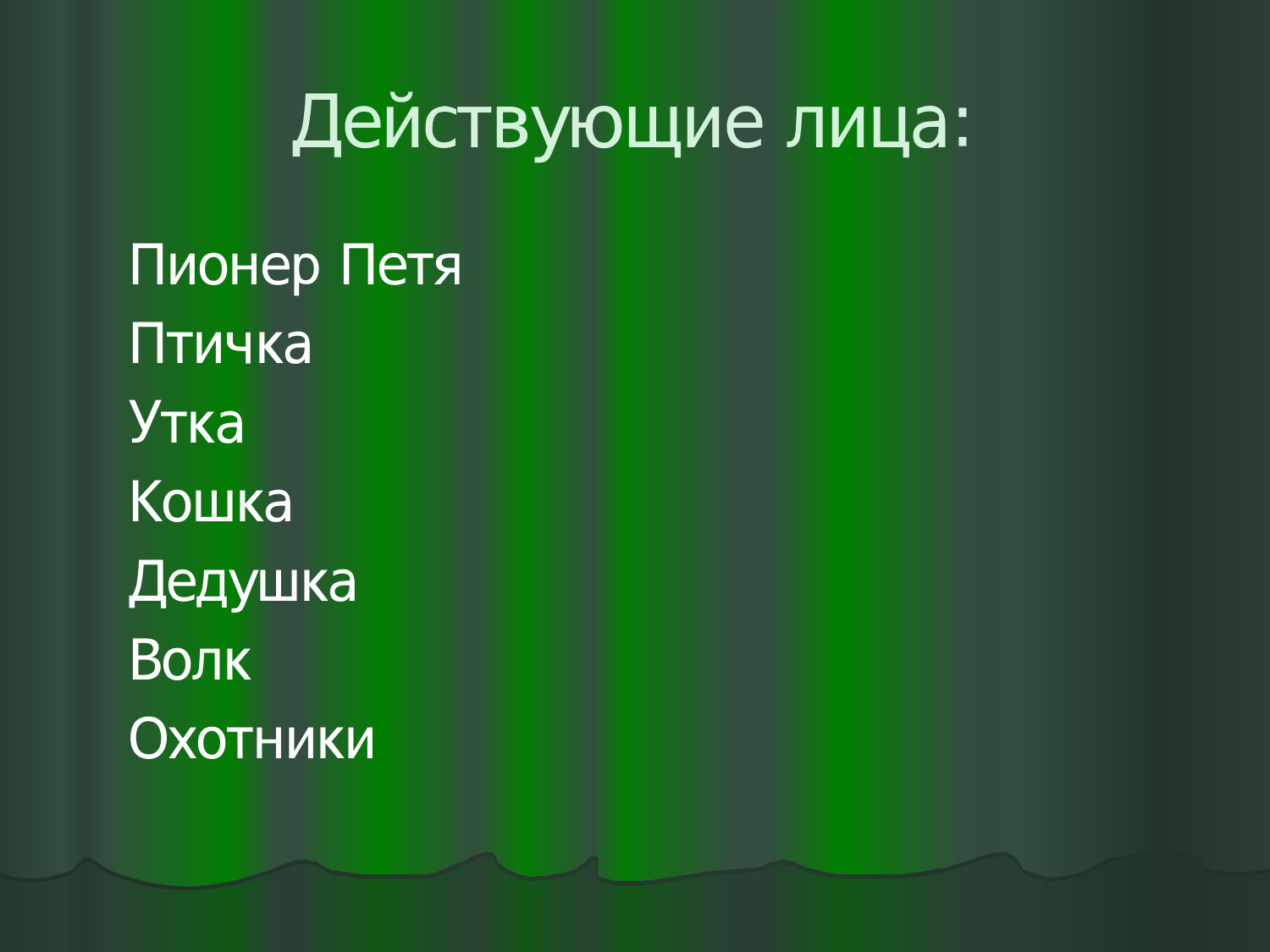

# Действующие лица:
   Пионер Петя
   Птичка
   Утка
   Кошка
   Дедушка
   Волк
   Охотники